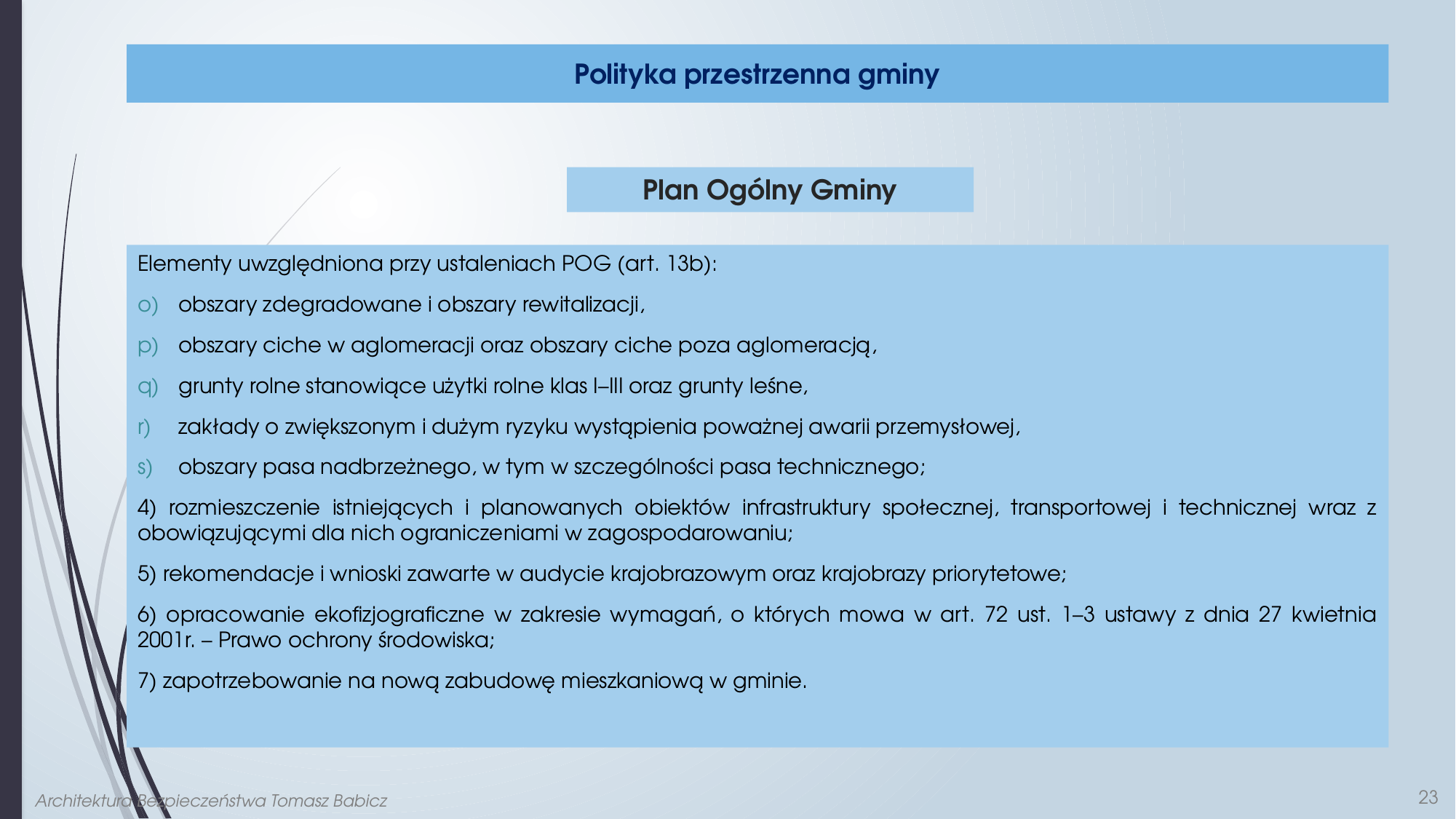

Polityka przestrzenna gminy
Plan Ogólny Gminy
Elementy uwzględniona przy ustaleniach POG (art. 13b):
obszary zdegradowane i obszary rewitalizacji,
obszary ciche w aglomeracji oraz obszary ciche poza aglomeracją,
grunty rolne stanowiące użytki rolne klas I–III oraz grunty leśne,
zakłady o zwiększonym i dużym ryzyku wystąpienia poważnej awarii przemysłowej,
obszary pasa nadbrzeżnego, w tym w szczególności pasa technicznego;
4) rozmieszczenie istniejących i planowanych obiektów infrastruktury społecznej, transportowej i technicznej wraz z obowiązującymi dla nich ograniczeniami w zagospodarowaniu;
5) rekomendacje i wnioski zawarte w audycie krajobrazowym oraz krajobrazy priorytetowe;
6) opracowanie ekofizjograficzne w zakresie wymagań, o których mowa w art. 72 ust. 1–3 ustawy z dnia 27 kwietnia 2001r. – Prawo ochrony środowiska;
7) zapotrzebowanie na nową zabudowę mieszkaniową w gminie.